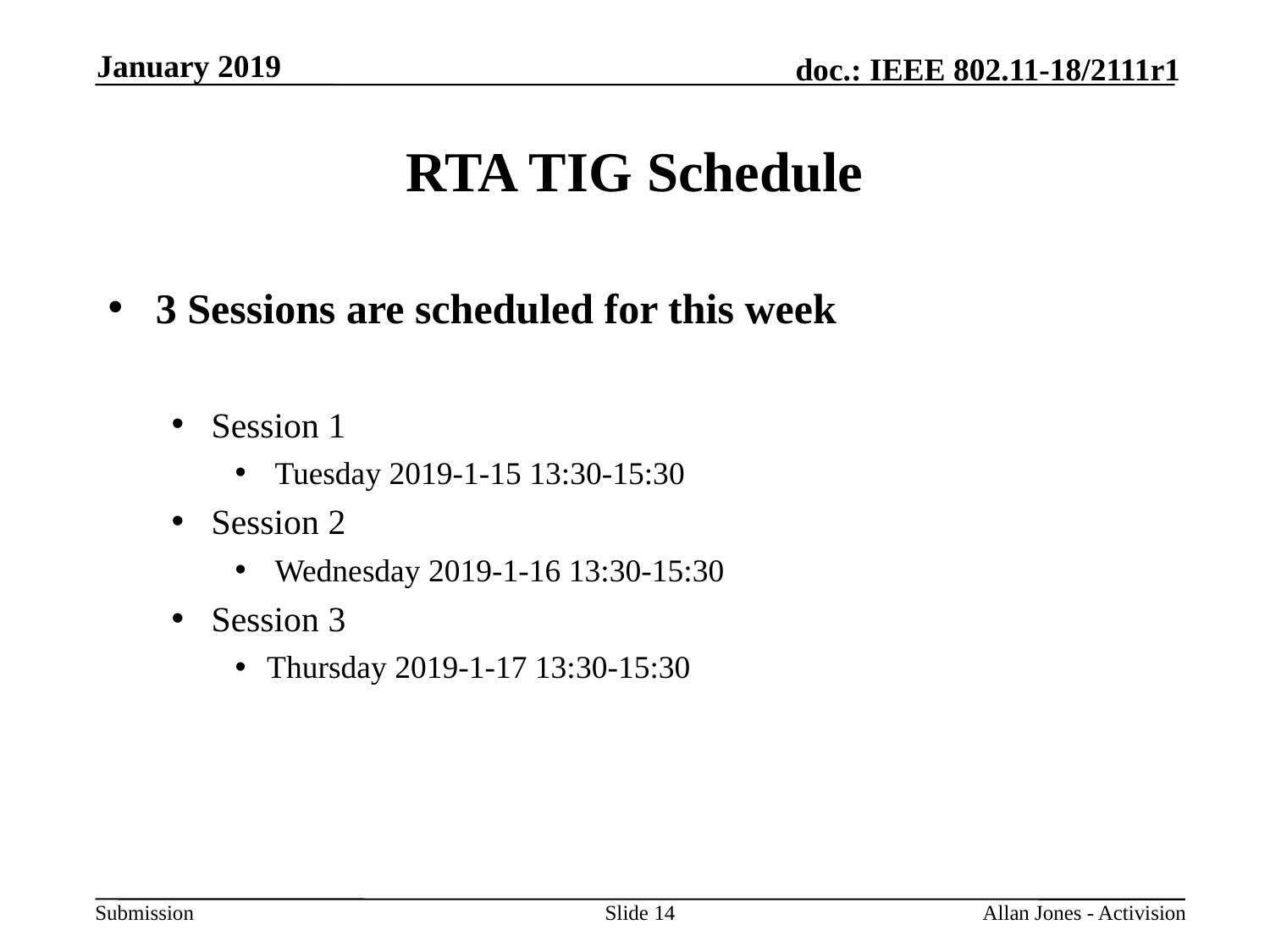

January 2019
# RTA TIG Schedule
3 Sessions are scheduled for this week

Session 1
 Tuesday 2019-1-15 13:30-15:30
Session 2
 Wednesday 2019-1-16 13:30-15:30
Session 3
Thursday 2019-1-17 13:30-15:30

Slide 14
Allan Jones - Activision